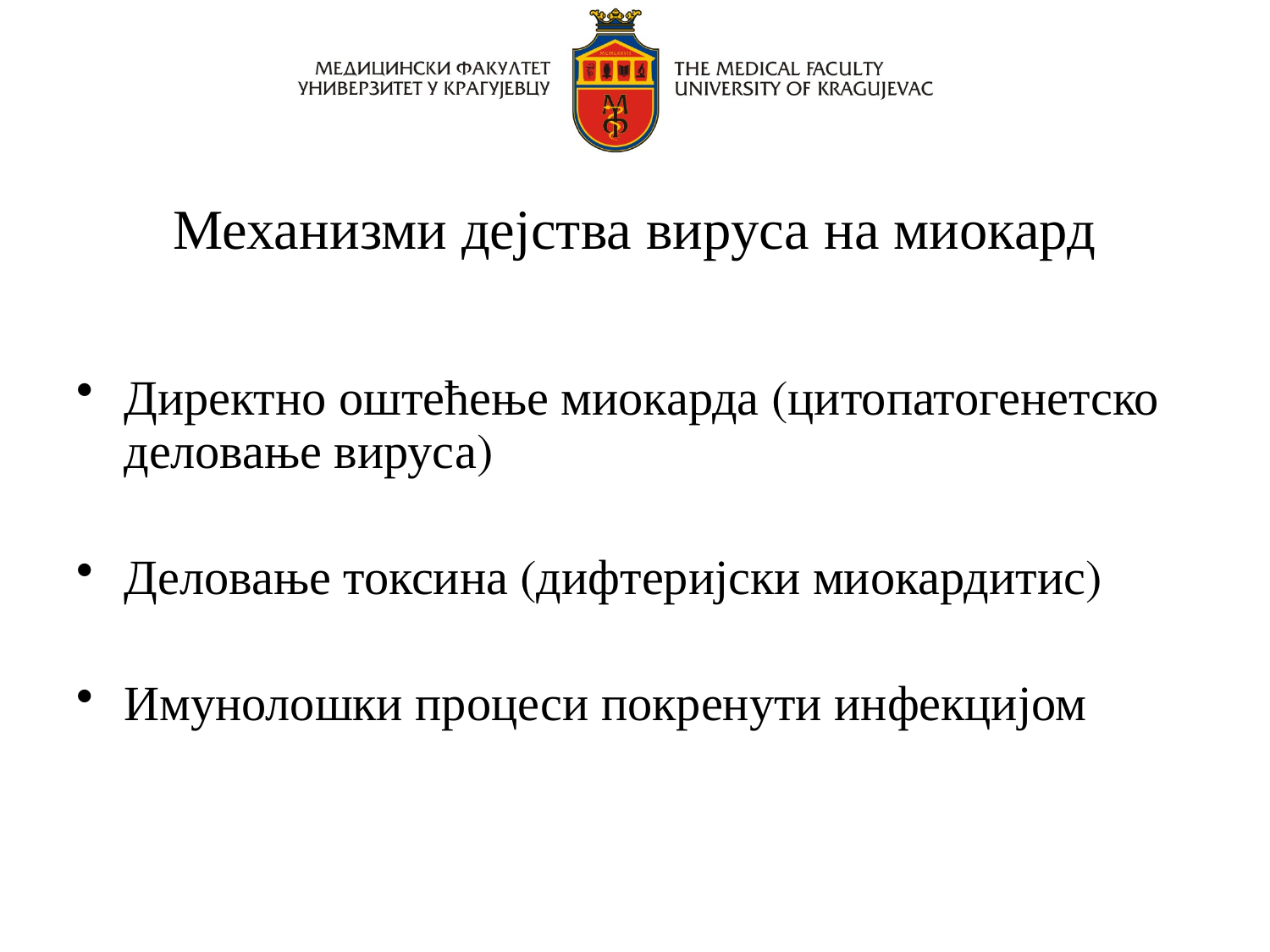

# Механизми дејства вируса на миокард
Директно оштећење миокарда (цитопатогенетско деловање вируса)

Деловање токсина (дифтеријски миокардитис)

Имунолошки процеси покренути инфекцијом